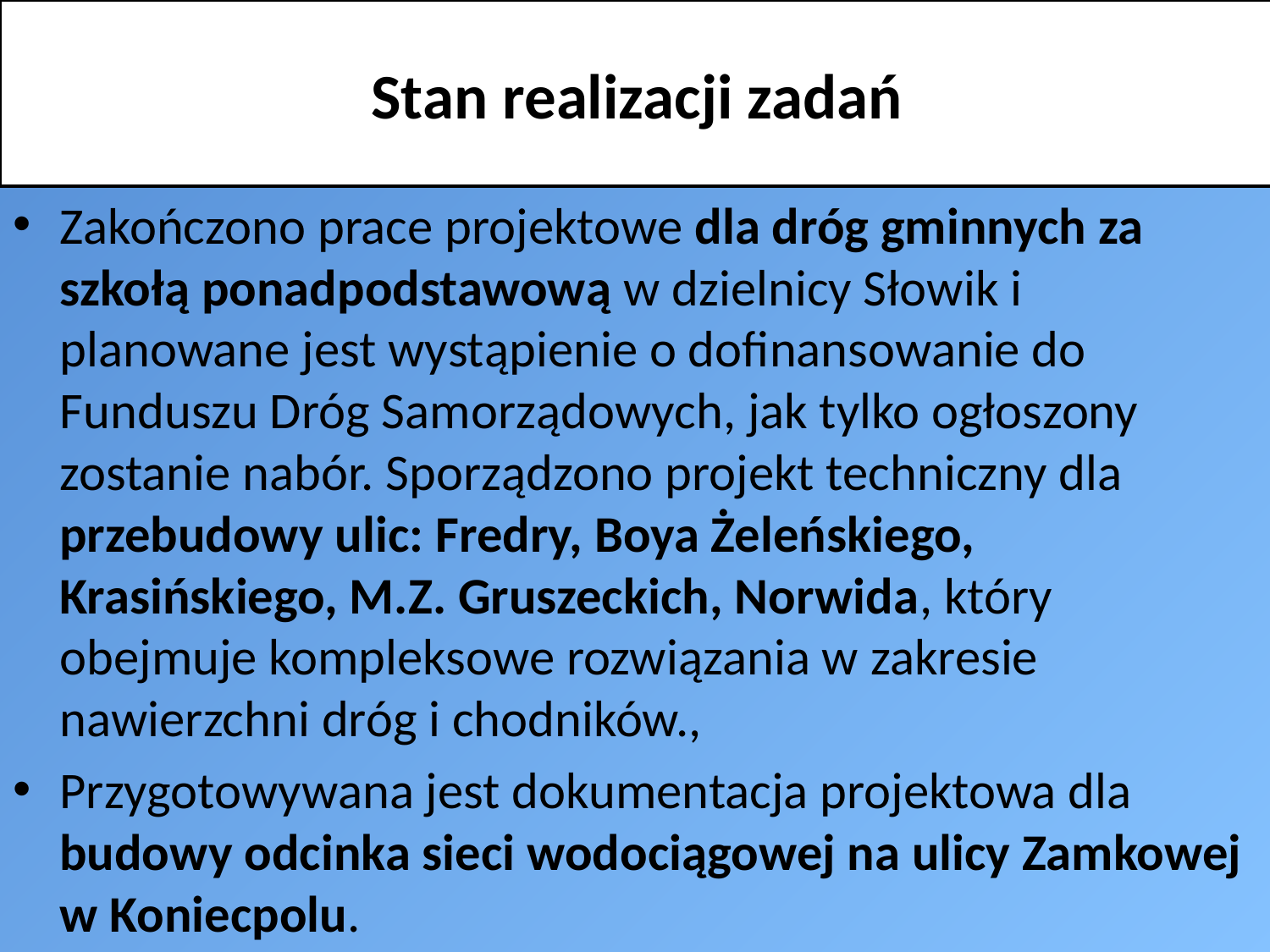

# Stan realizacji zadań
Zakończono prace projektowe dla dróg gminnych za szkołą ponadpodstawową w dzielnicy Słowik i planowane jest wystąpienie o dofinansowanie do Funduszu Dróg Samorządowych, jak tylko ogłoszony zostanie nabór. Sporządzono projekt techniczny dla przebudowy ulic: Fredry, Boya Żeleńskiego, Krasińskiego, M.Z. Gruszeckich, Norwida, który obejmuje kompleksowe rozwiązania w zakresie nawierzchni dróg i chodników.,
Przygotowywana jest dokumentacja projektowa dla budowy odcinka sieci wodociągowej na ulicy Zamkowej w Koniecpolu.